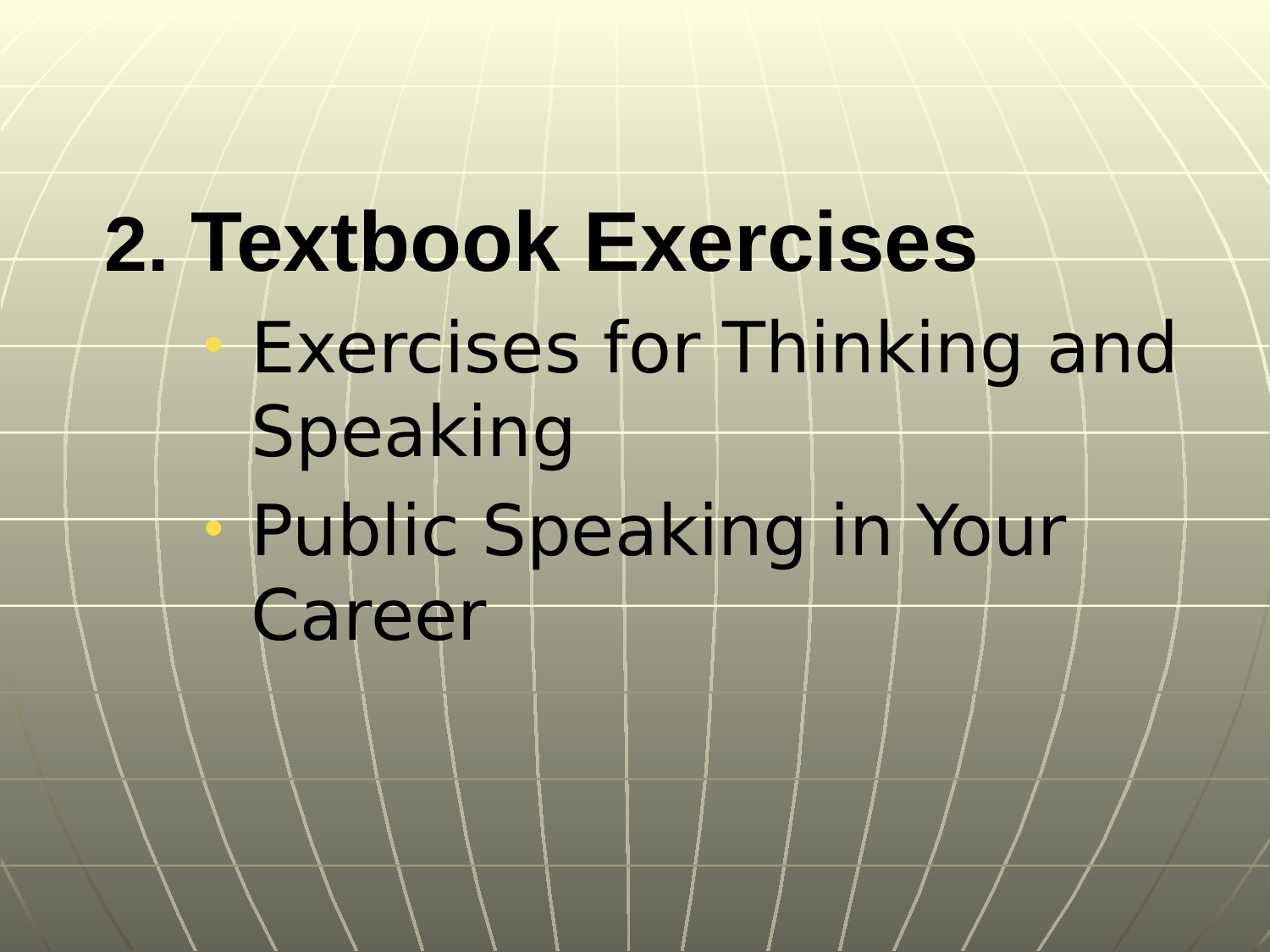

2. Textbook Exercises
Exercises for Thinking and Speaking
Public Speaking in Your Career